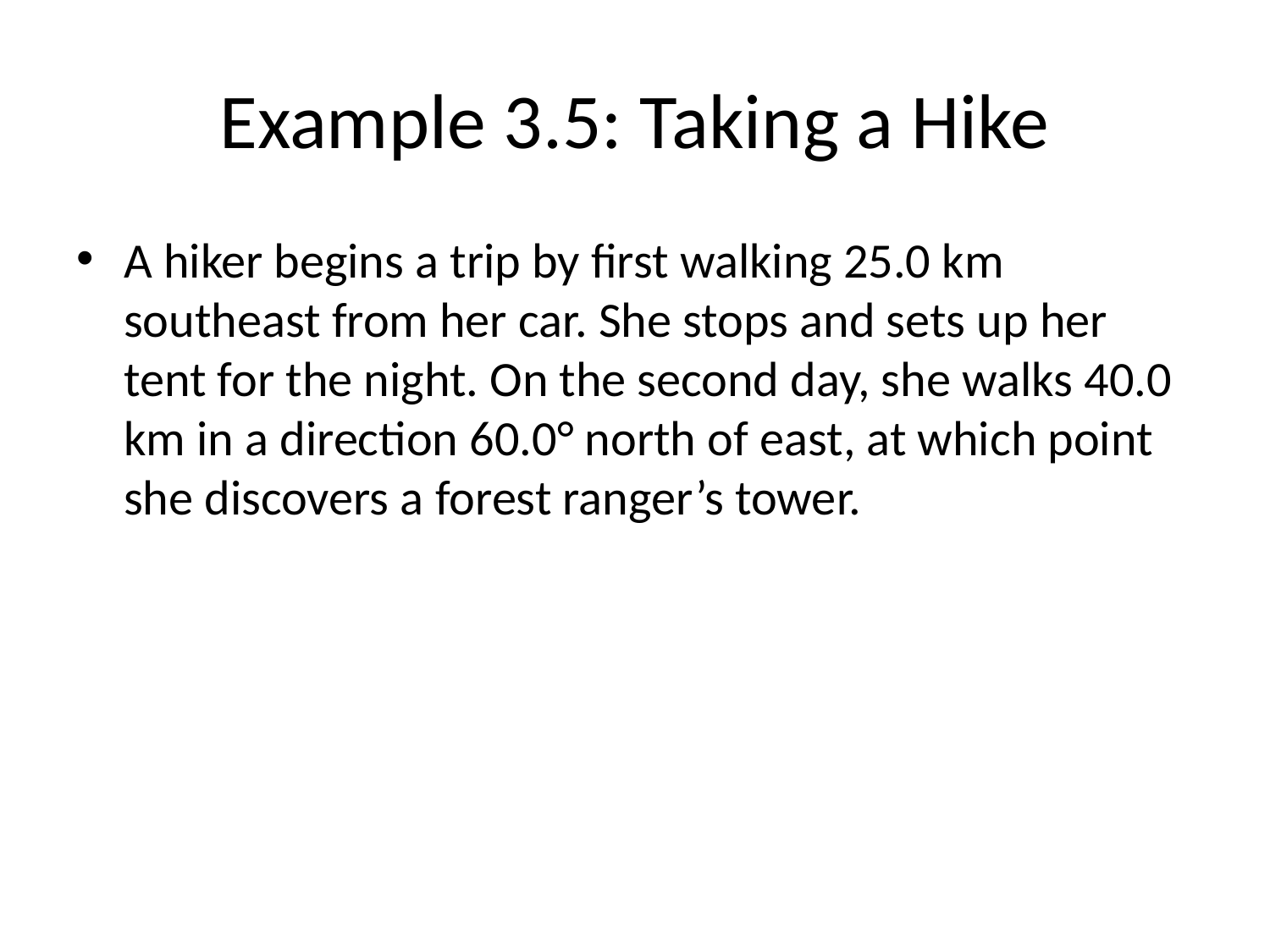

# Example 3.5: Taking a Hike
A hiker begins a trip by first walking 25.0 km southeast from her car. She stops and sets up her tent for the night. On the second day, she walks 40.0 km in a direction 60.0° north of east, at which point she discovers a forest ranger’s tower.